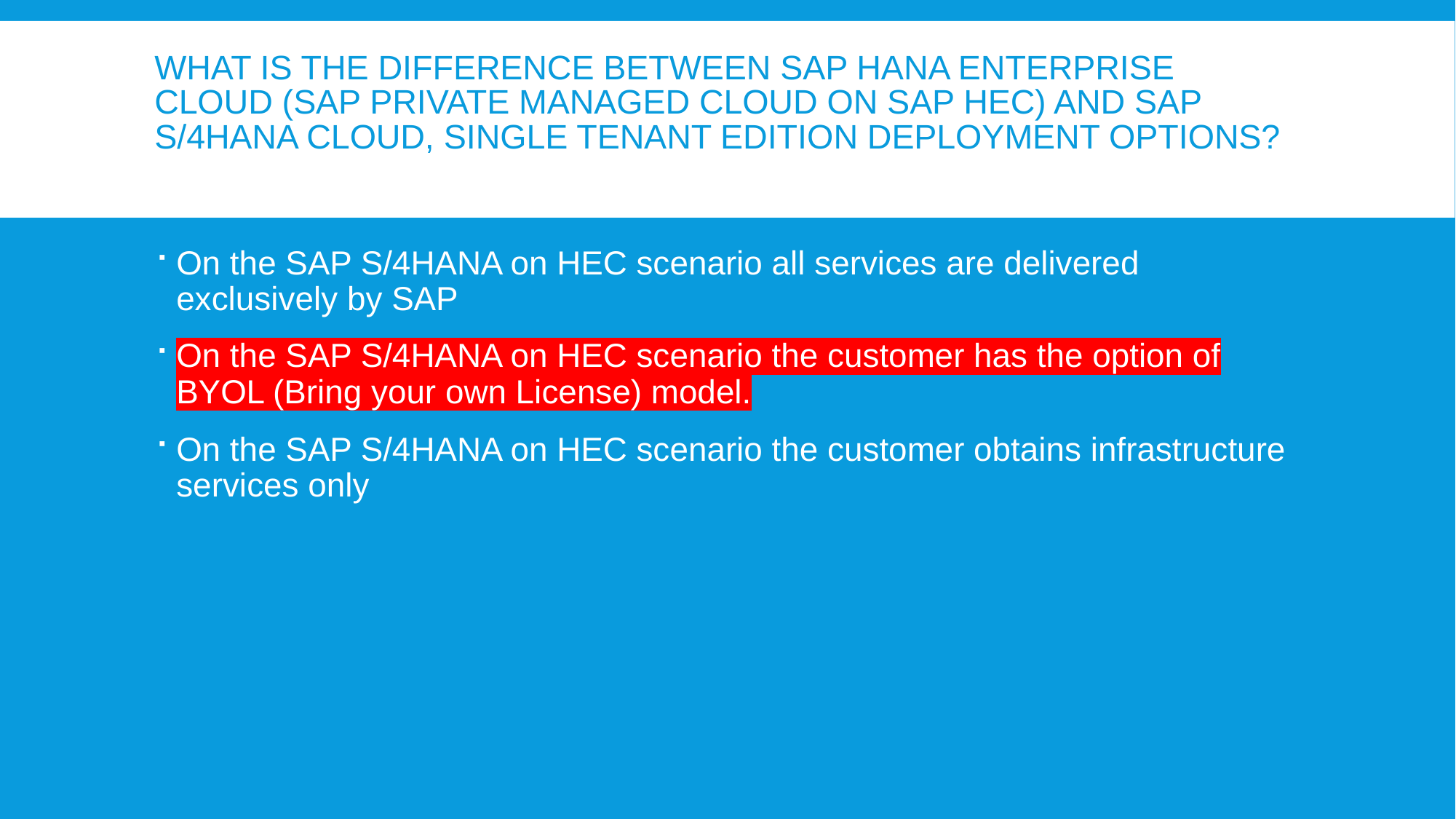

# What is the difference between SAP HANA Enterprise Cloud (SAP Private Managed Cloud on SAP HEC) and SAP S/4HANA Cloud, single tenant edition deployment Options?
On the SAP S/4HANA on HEC scenario all services are delivered exclusively by SAP
On the SAP S/4HANA on HEC scenario the customer has the option of BYOL (Bring your own License) model.
On the SAP S/4HANA on HEC scenario the customer obtains infrastructure services only